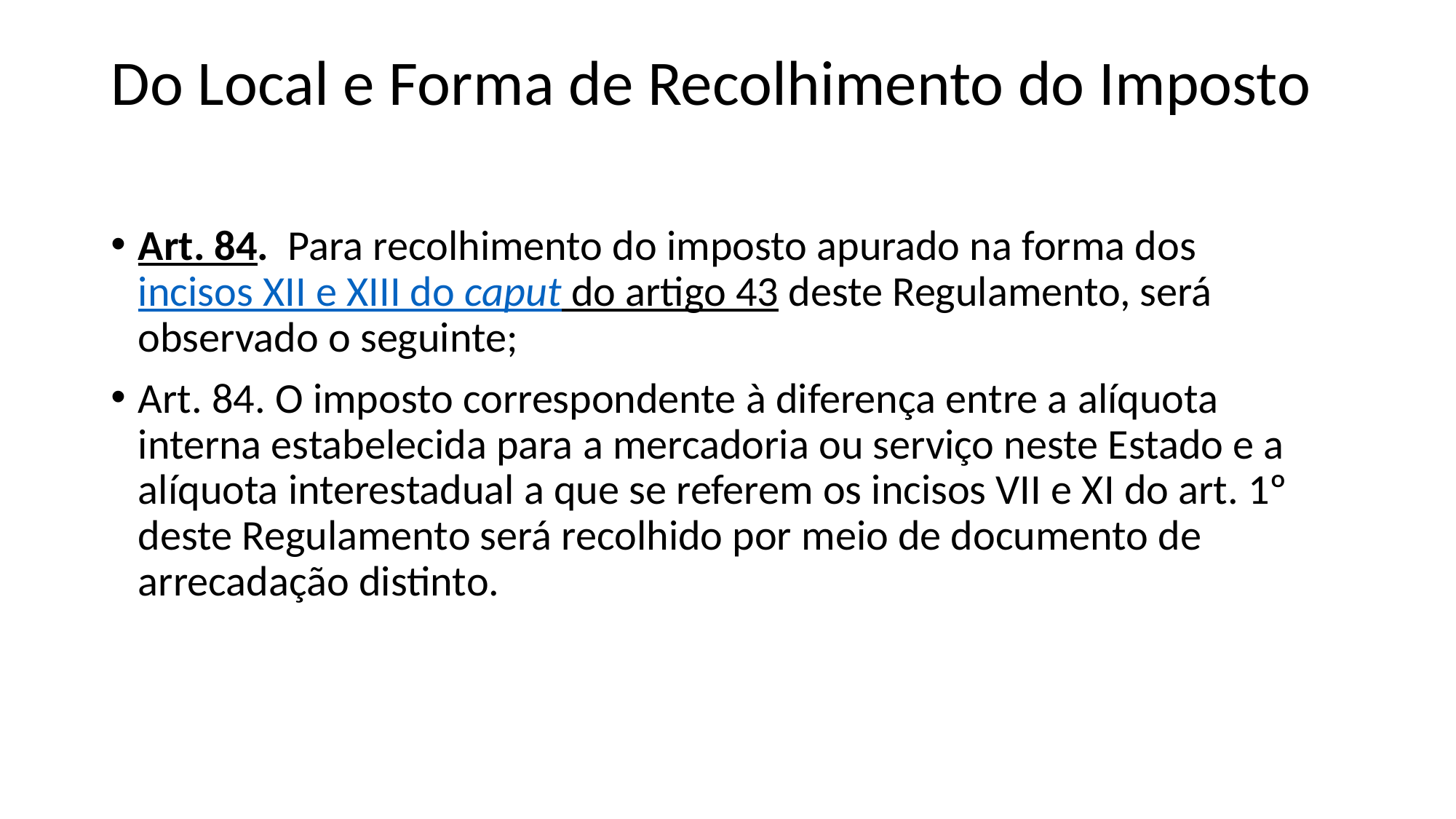

# Do Local e Forma de Recolhimento do Imposto
Art. 84.  Para recolhimento do imposto apurado na forma dos incisos XII e XIII do caput do artigo 43 deste Regulamento, será observado o seguinte;
Art. 84. O imposto correspondente à diferença entre a alíquota interna estabelecida para a mercadoria ou serviço neste Estado e a alíquota interestadual a que se referem os incisos VII e XI do art. 1º deste Regulamento será recolhido por meio de documento de arrecadação distinto.